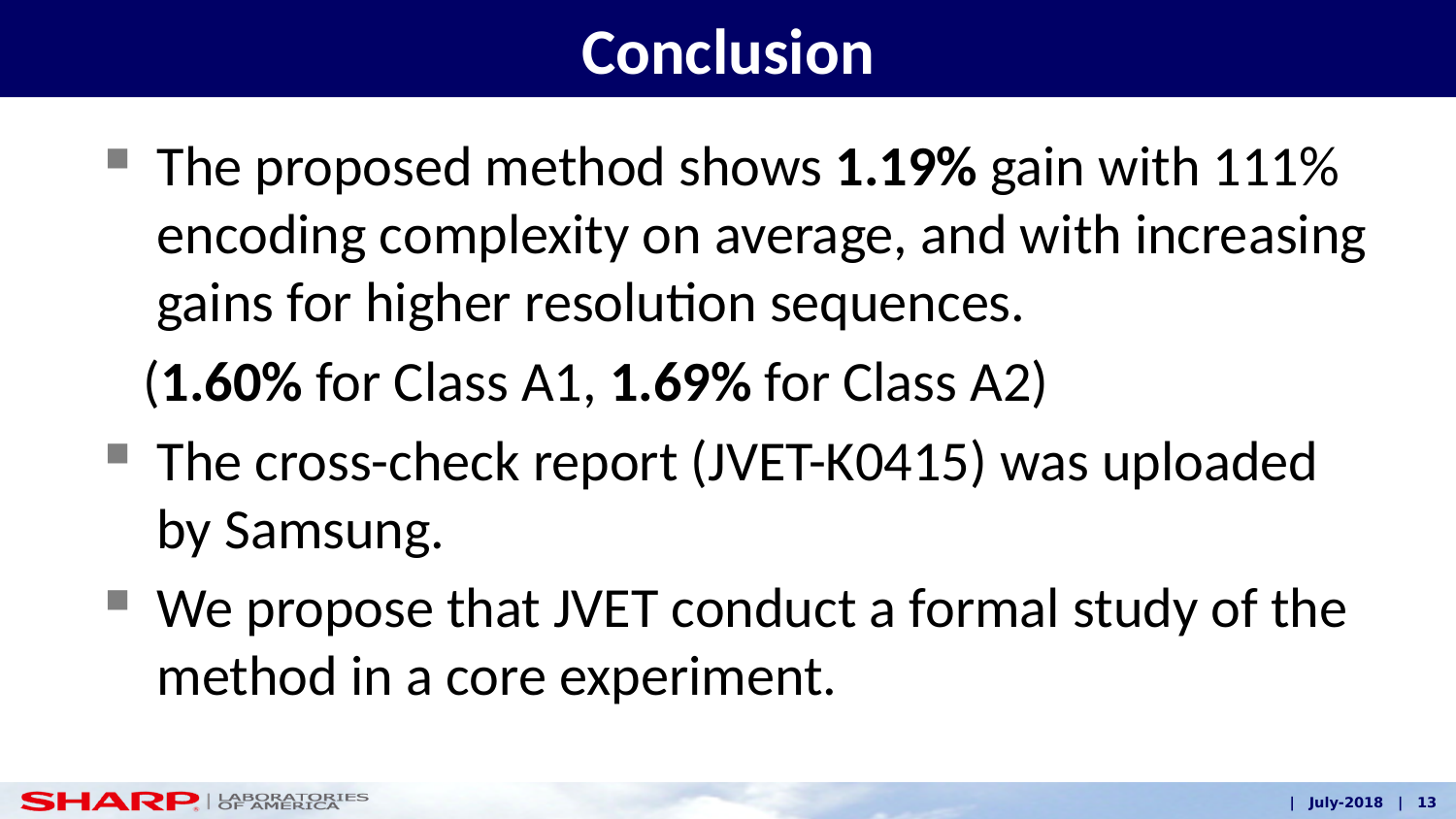

13
# Conclusion
The proposed method shows 1.19% gain with 111% encoding complexity on average, and with increasing gains for higher resolution sequences.
   (1.60% for Class A1, 1.69% for Class A2)
The cross-check report (JVET-K0415) was uploaded by Samsung.
We propose that JVET conduct a formal study of the method in a core experiment.